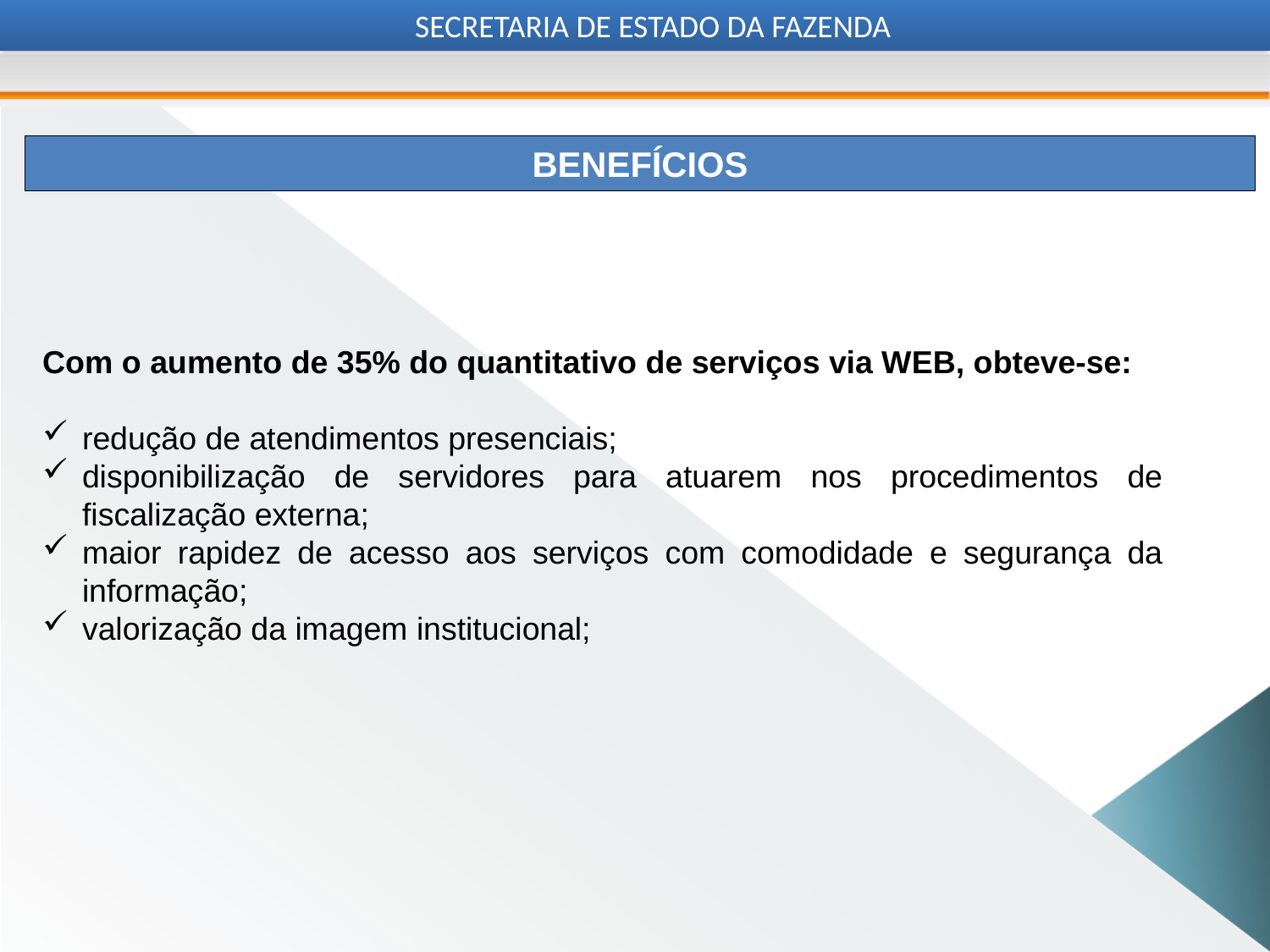

SECRETARIA DE ESTADO DA FAZENDA
BENEFÍCIOS
Com o aumento de 35% do quantitativo de serviços via WEB, obteve-se:

redução de atendimentos presenciais;
disponibilização de servidores para atuarem nos procedimentos de fiscalização externa;
maior rapidez de acesso aos serviços com comodidade e segurança da informação;
valorização da imagem institucional;